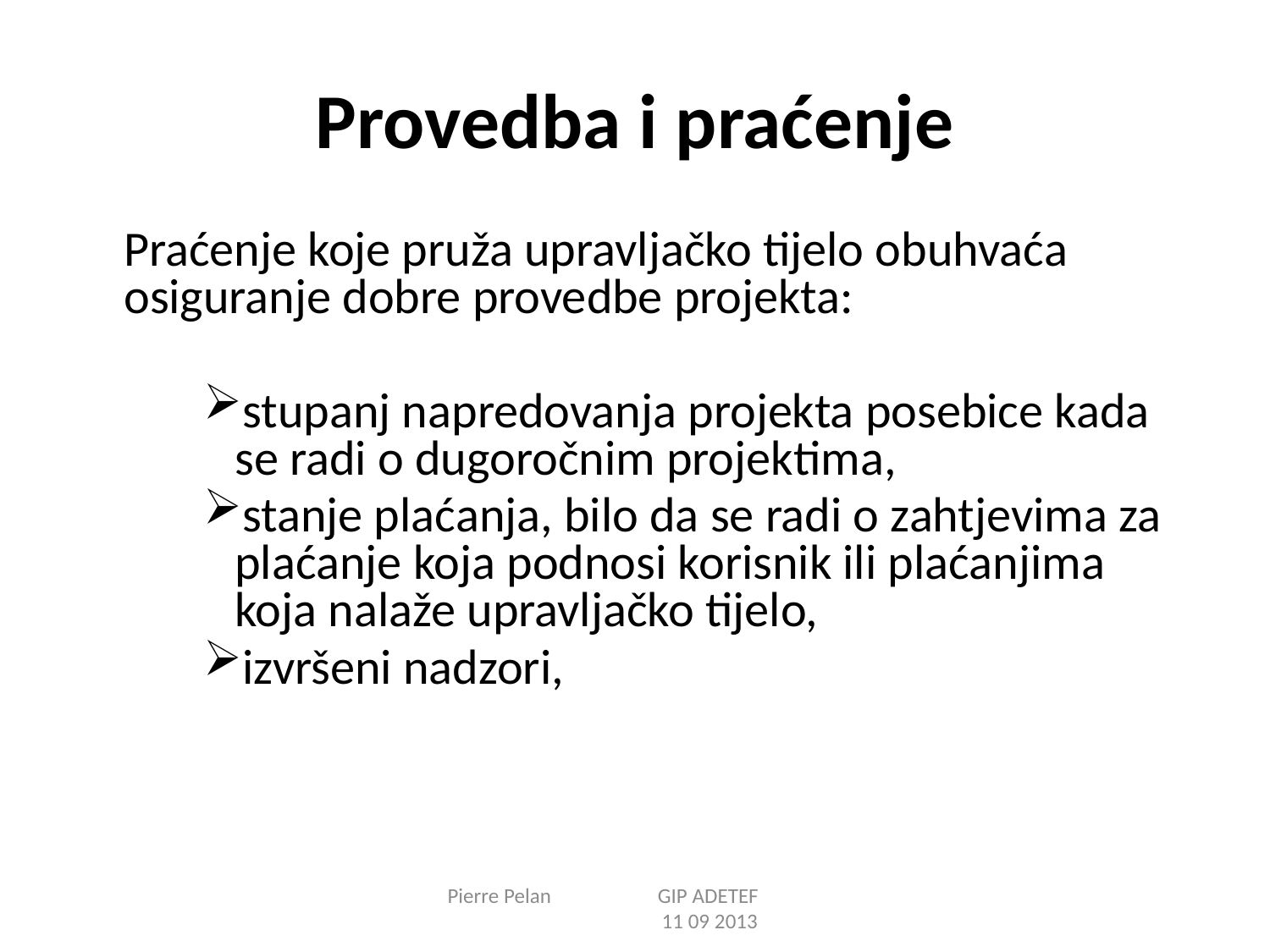

# Provedba i praćenje
	Praćenje koje pruža upravljačko tijelo obuhvaća osiguranje dobre provedbe projekta:

stupanj napredovanja projekta posebice kada se radi o dugoročnim projektima,
stanje plaćanja, bilo da se radi o zahtjevima za plaćanje koja podnosi korisnik ili plaćanjima koja nalaže upravljačko tijelo,
izvršeni nadzori,

Pierre Pelan                      GIP ADETEF                                             11 09 2013